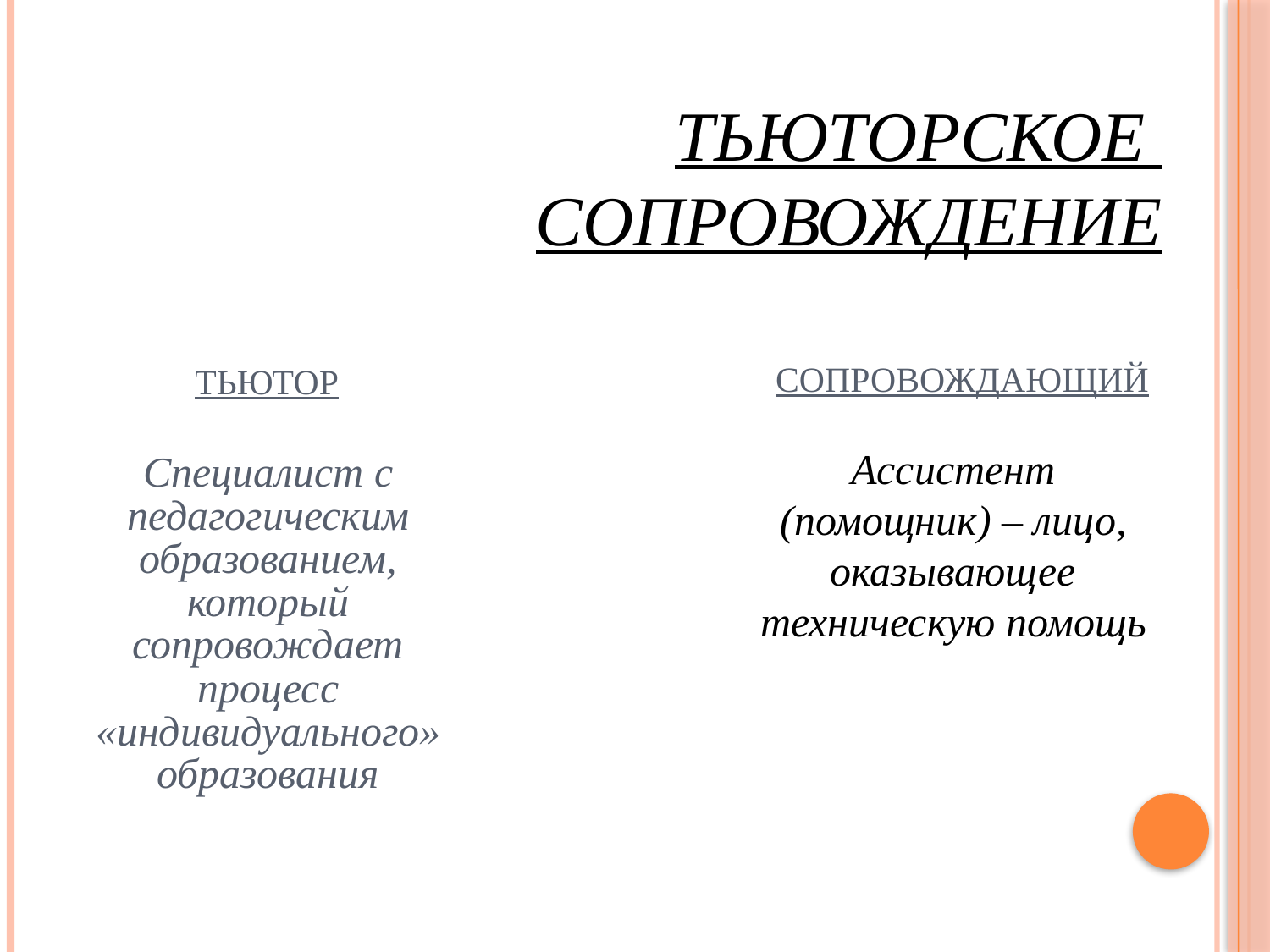

# Тьюторское сопровождение
СОПРОВОЖДАЮЩИЙ
ТЬЮТОР
Ассистент (помощник) – лицо, оказывающее техническую помощь

Специалист с педагогическим образованием, который сопровождает процесс «индивидуального» образования